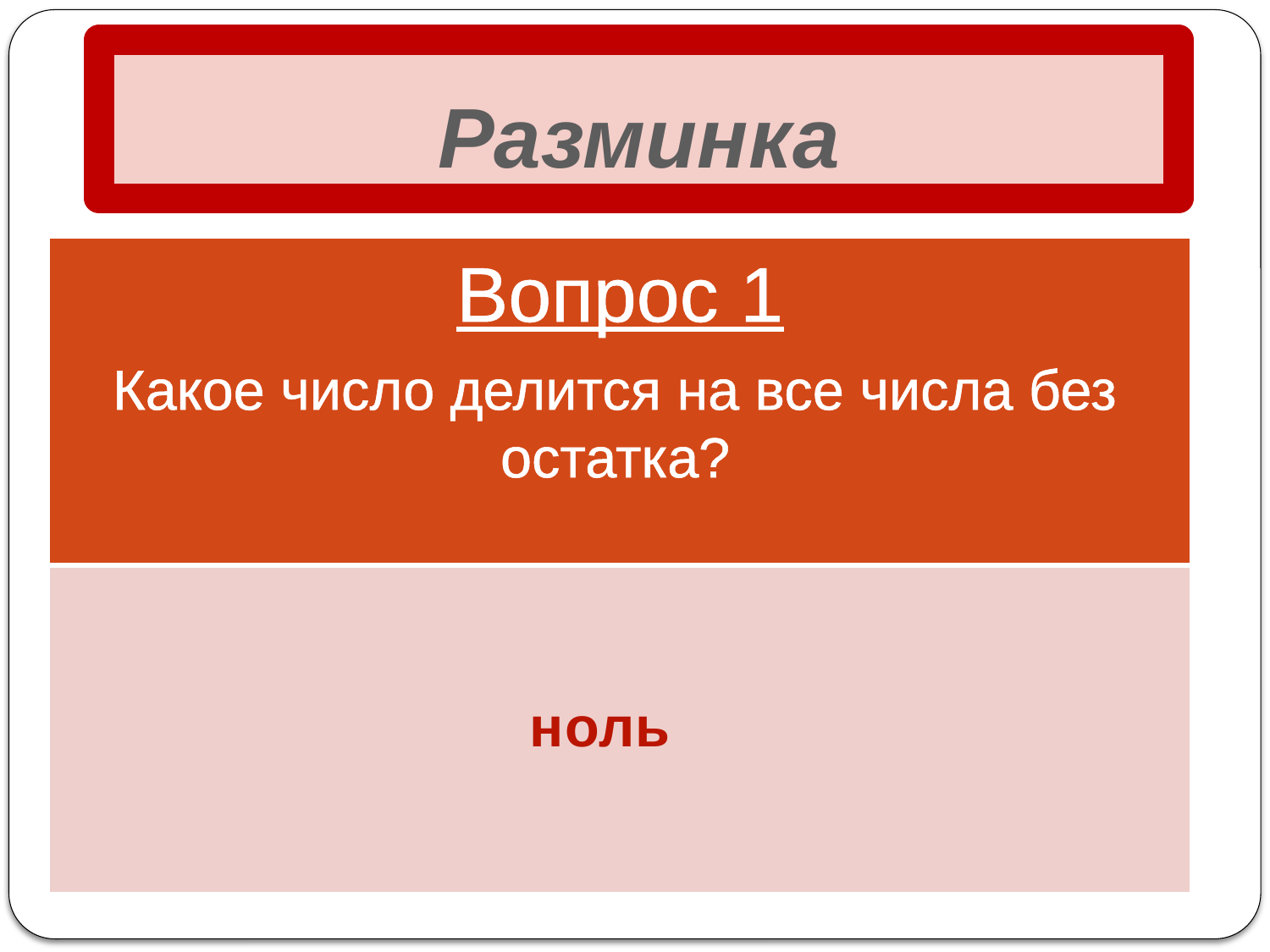

# Разминка
Вопрос 1
|  |
| --- |
|  |
Какое число делится на все числа без остатка?
ноль